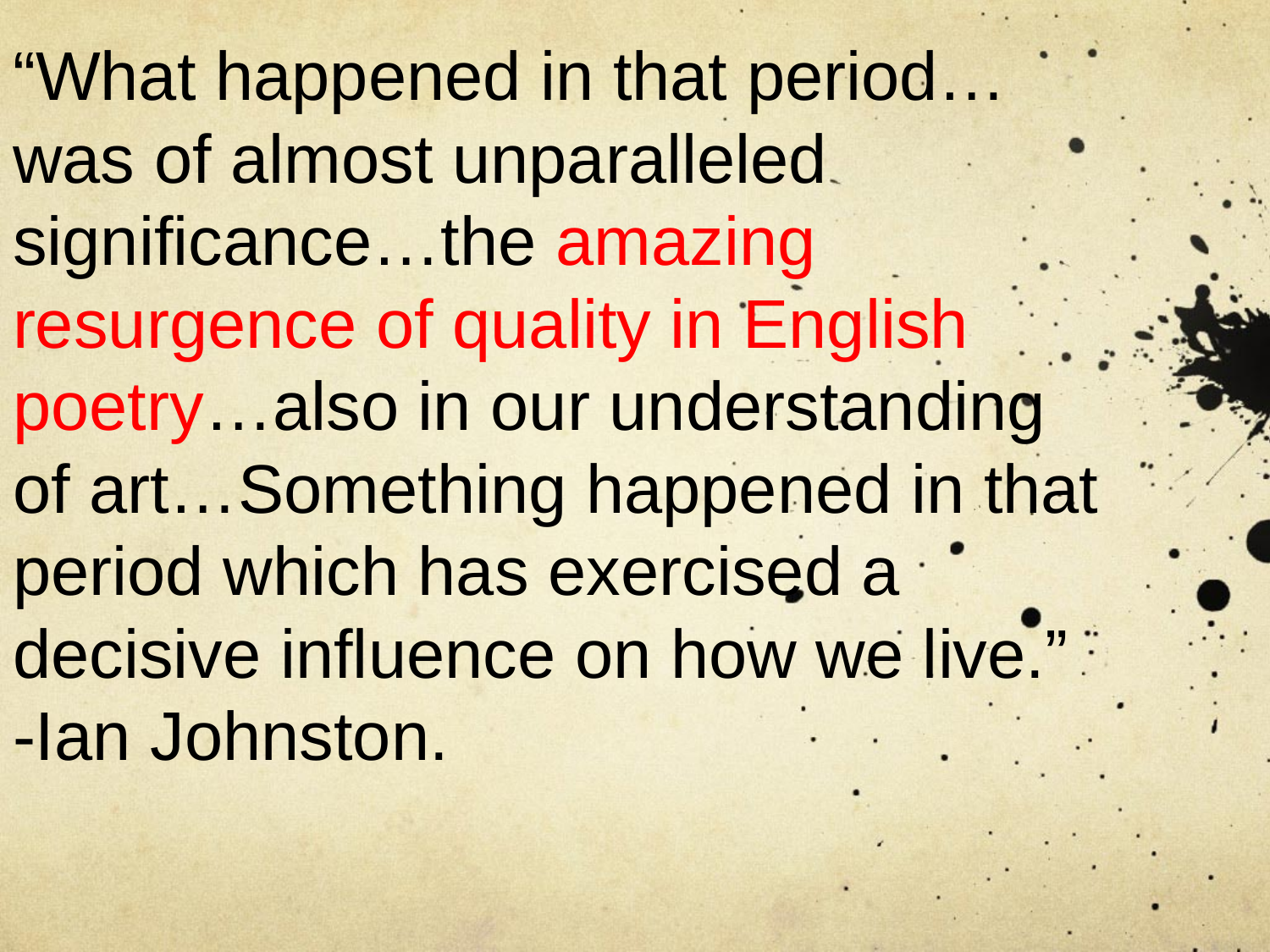

“What happened in that period…was of almost unparalleled significance…the amazing resurgence of quality in English poetry…also in our understanding of art…Something happened in that period which has exercised a decisive influence on how we live.”
-Ian Johnston.